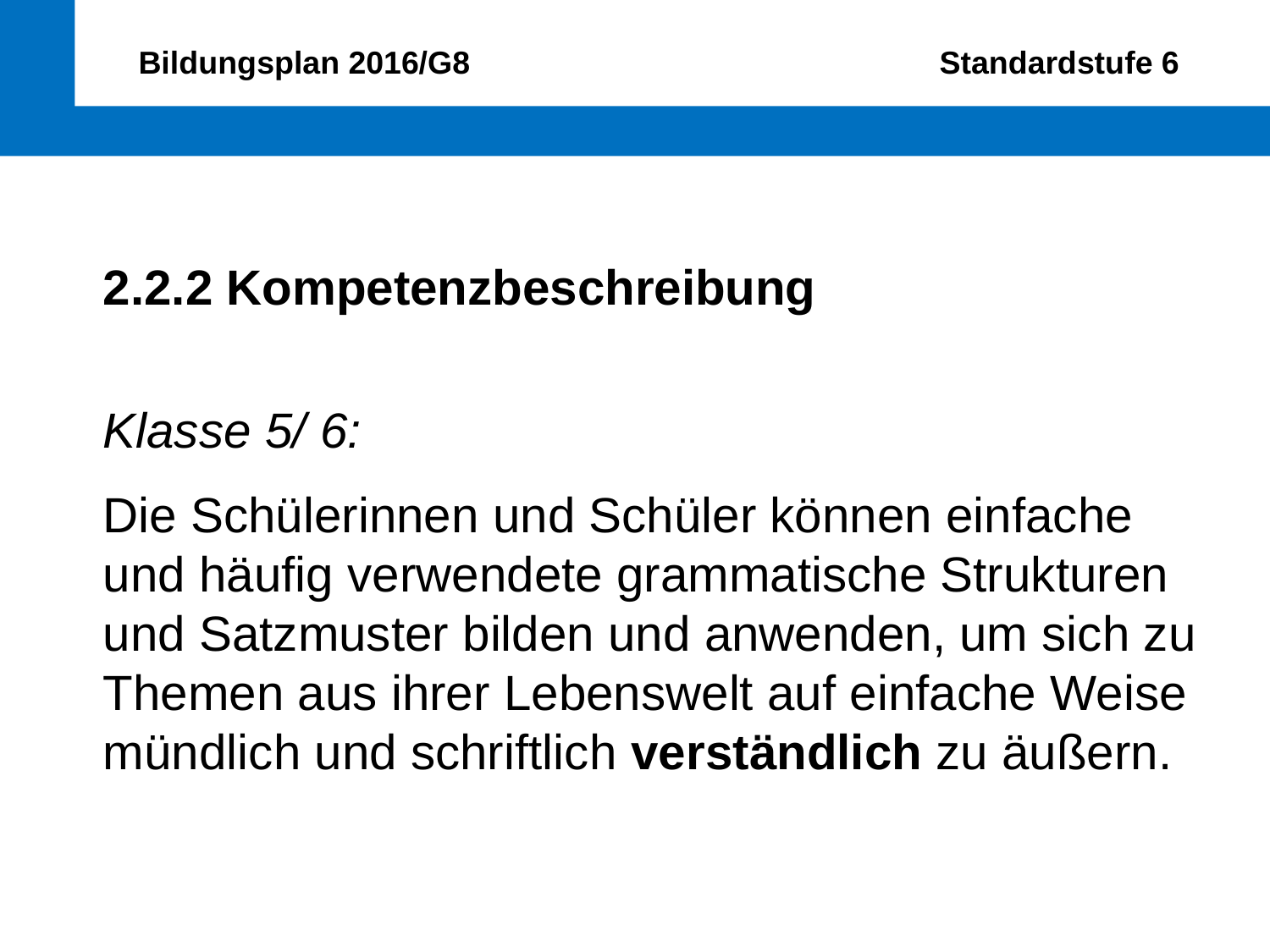

Bildungsplan 2016/G8                                                     Standardstufe 6

2.2.2 Kompetenzbeschreibung

Klasse 5/ 6:
Die Schülerinnen und Schüler können einfache und häufig verwendete grammatische Strukturen und Satzmuster bilden und anwenden, um sich zu Themen aus ihrer Lebenswelt auf einfache Weise mündlich und schriftlich verständlich zu äußern.